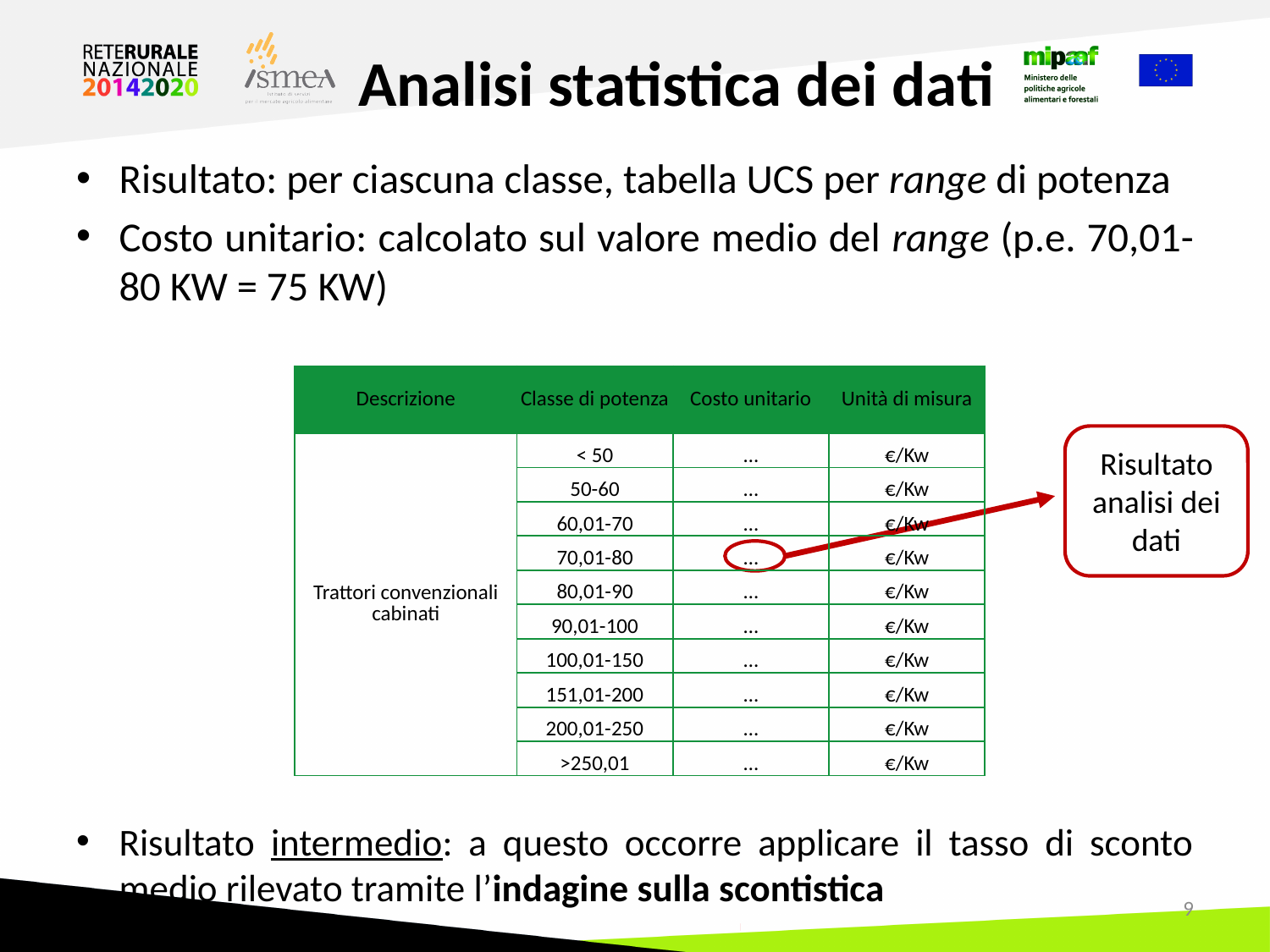

# Analisi statistica dei dati
Risultato: per ciascuna classe, tabella UCS per range di potenza
Costo unitario: calcolato sul valore medio del range (p.e. 70,01-80 KW = 75 KW)

Risultato intermedio: a questo occorre applicare il tasso di sconto medio rilevato tramite l’indagine sulla scontistica

| Descrizione | Classe di potenza | Costo unitario | Unità di misura |
| --- | --- | --- | --- |
| Trattori convenzionali cabinati | < 50 | … | €/Kw |
|  | 50-60 | … | €/Kw |
|  | 60,01-70 | … | €/Kw |
|  | 70,01-80 | … | €/Kw |
|  | 80,01-90 | … | €/Kw |
|  | 90,01-100 | … | €/Kw |
|  | 100,01-150 | … | €/Kw |
|  | 151,01-200 | … | €/Kw |
|  | 200,01-250 | … | €/Kw |
|  | >250,01 | … | €/Kw |
Risultato analisi dei dati

9